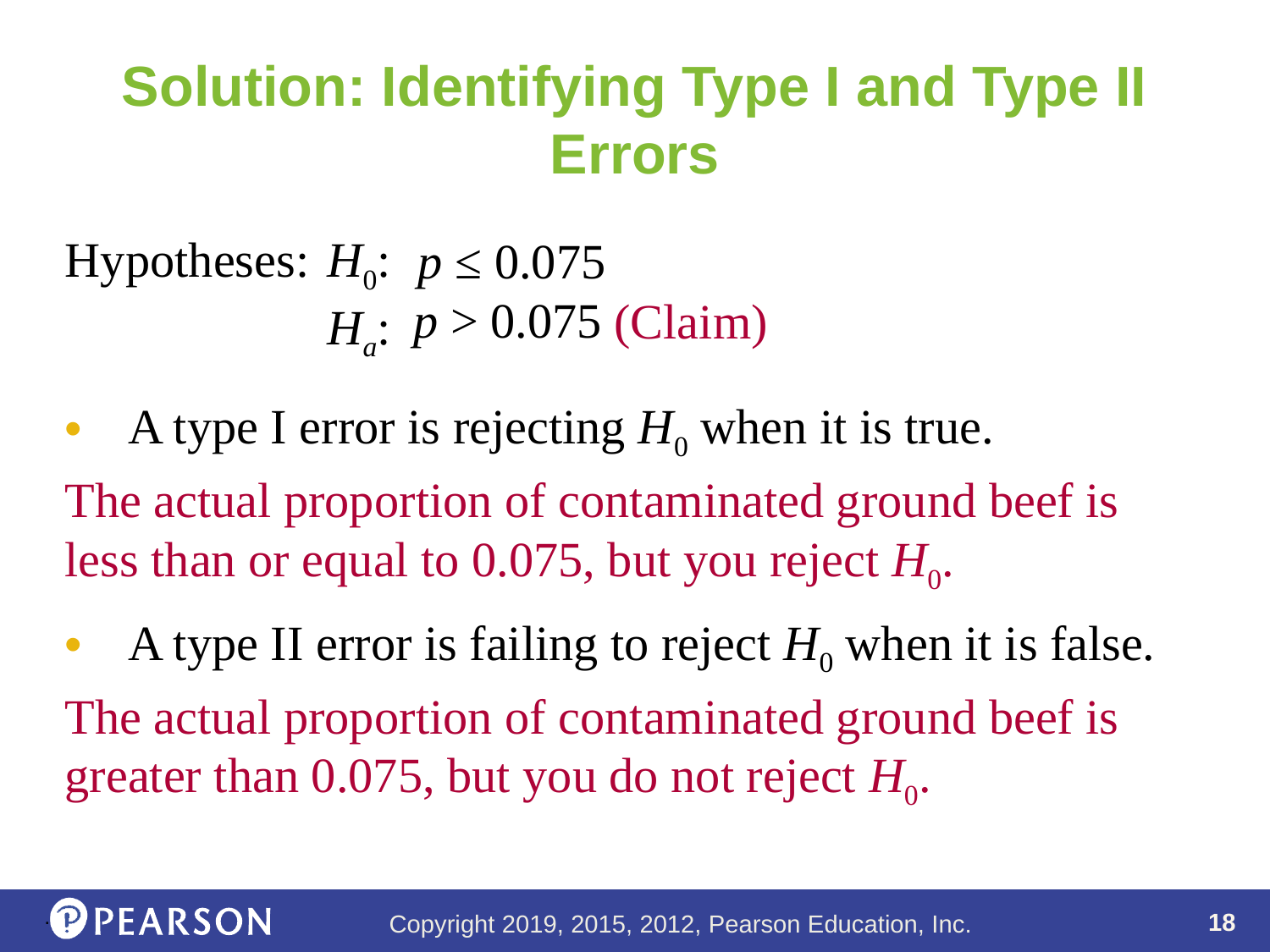

# Solution: Identifying Type I and Type II Errors
Hypotheses:
H0:
Ha:
p ≤ 0.075
p > 0.075
(Claim)
A type I error is rejecting H0 when it is true.
The actual proportion of contaminated ground beef is less than or equal to 0.075, but you reject H0.
A type II error is failing to reject H0 when it is false.
The actual proportion of contaminated ground beef is greater than 0.075, but you do not reject H0.
.